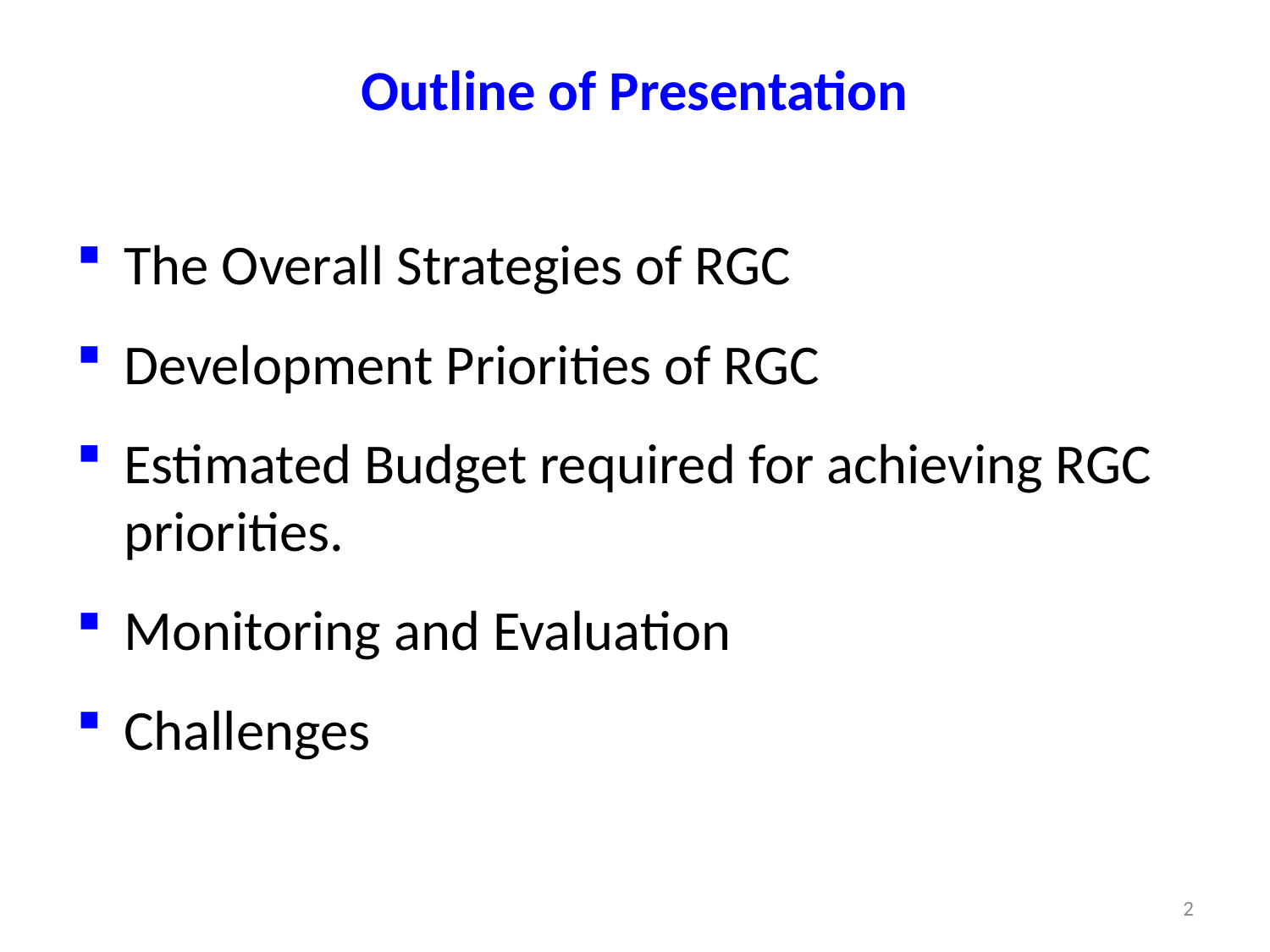

# Outline of Presentation
The Overall Strategies of RGC
Development Priorities of RGC
Estimated Budget required for achieving RGC priorities.
Monitoring and Evaluation
Challenges
2